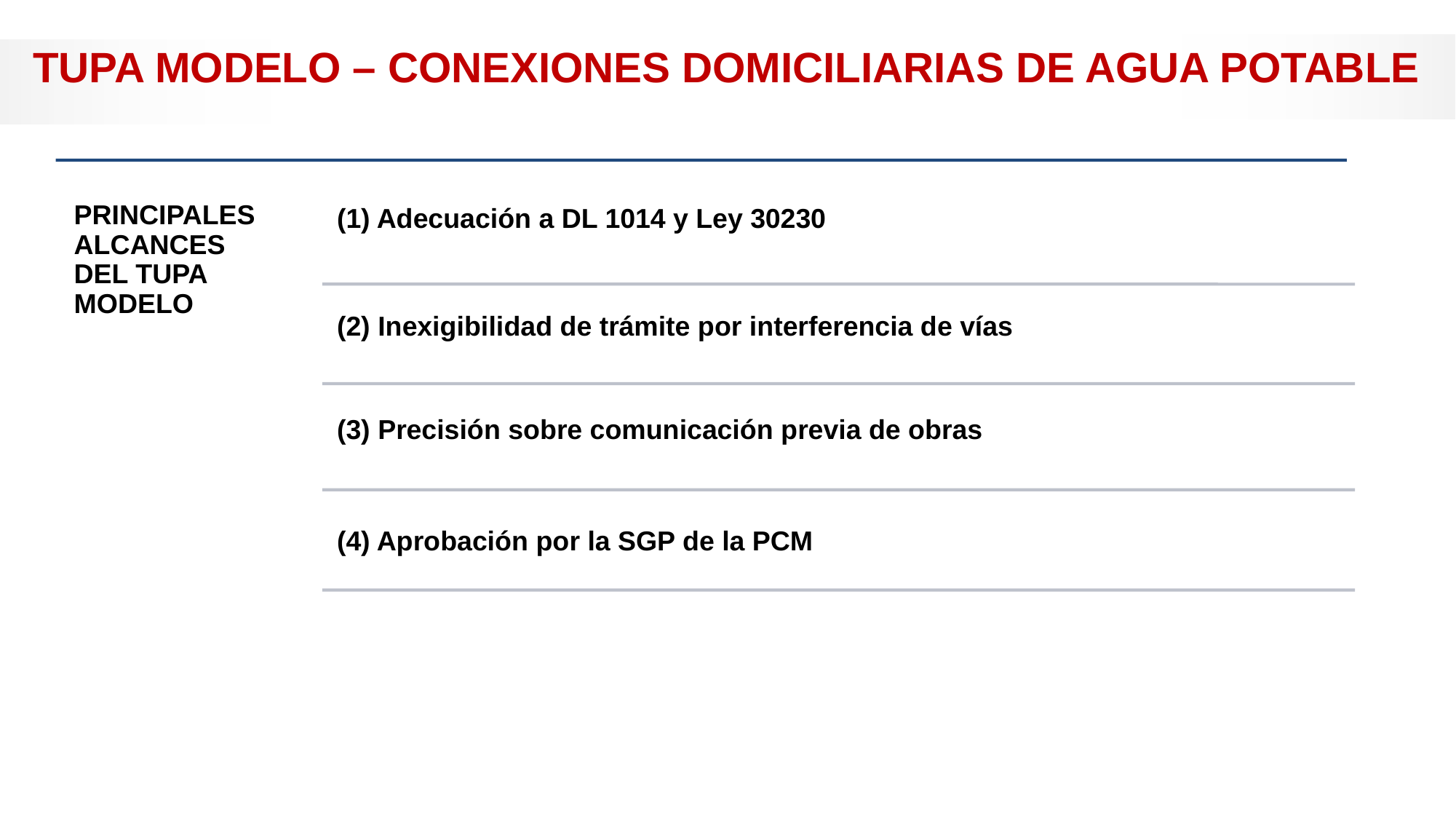

TUPA MODELO – CONEXIONES DOMICILIARIAS DE AGUA POTABLE

PRINCIPALES ALCANCES DEL TUPA MODELO

(1) Adecuación a DL 1014 y Ley 30230

(2) Inexigibilidad de trámite por interferencia de vías

(3) Precisión sobre comunicación previa de obras

(4) Aprobación por la SGP de la PCM